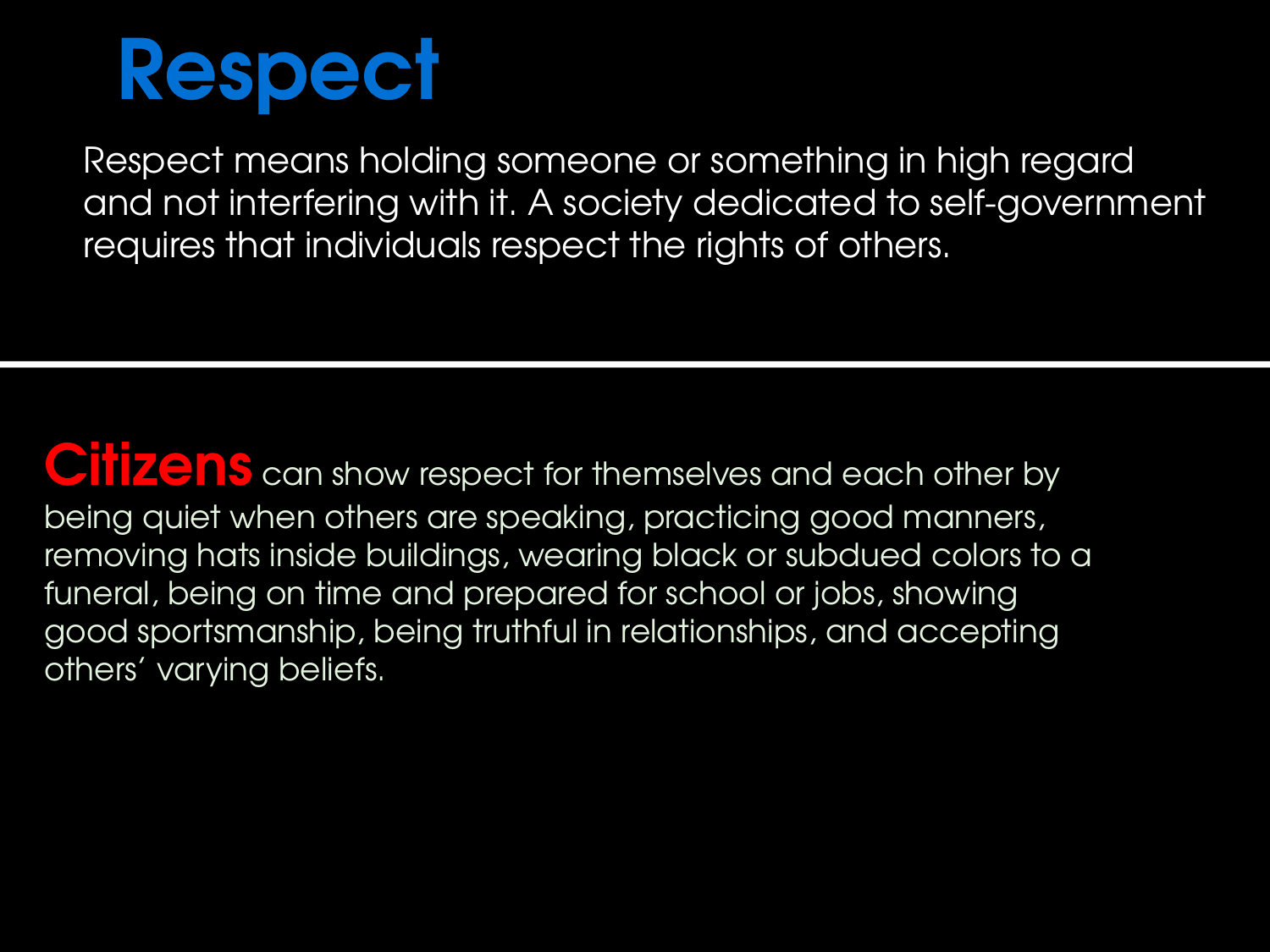

# Respect
Respect means holding someone or something in high regard and not interfering with it. A society dedicated to self-government requires that individuals respect the rights of others.

Citizens can show respect for themselves and each other by being quiet when others are speaking, practicing good manners, removing hats inside buildings, wearing black or subdued colors to a funeral, being on time and prepared for school or jobs, showing good sportsmanship, being truthful in relationships, and accepting others’ varying beliefs.